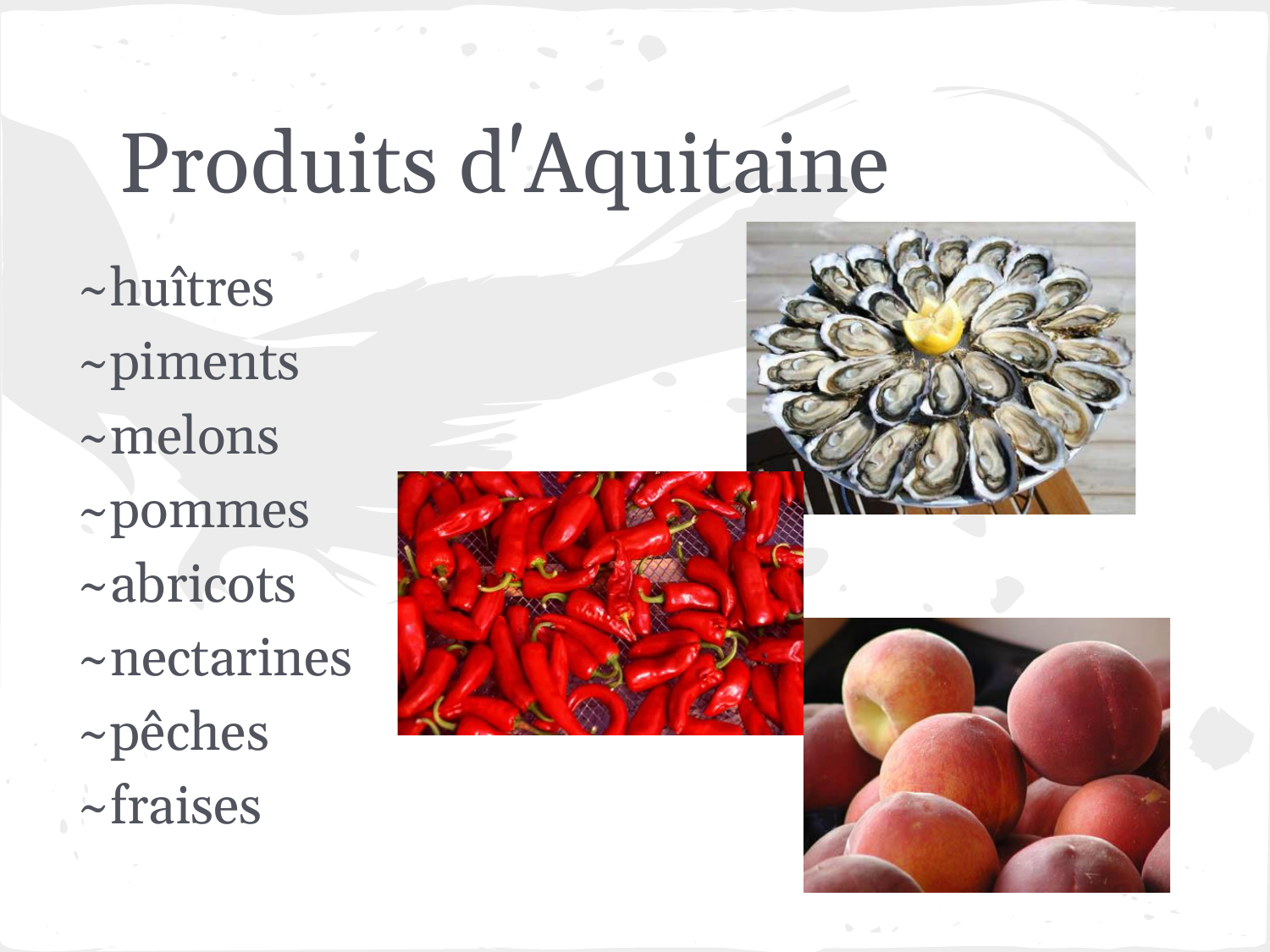

# Produits d'Aquitaine

~huîtres
~piments
~melons
~pommes
~abricots
~nectarines
~pêches
~fraises